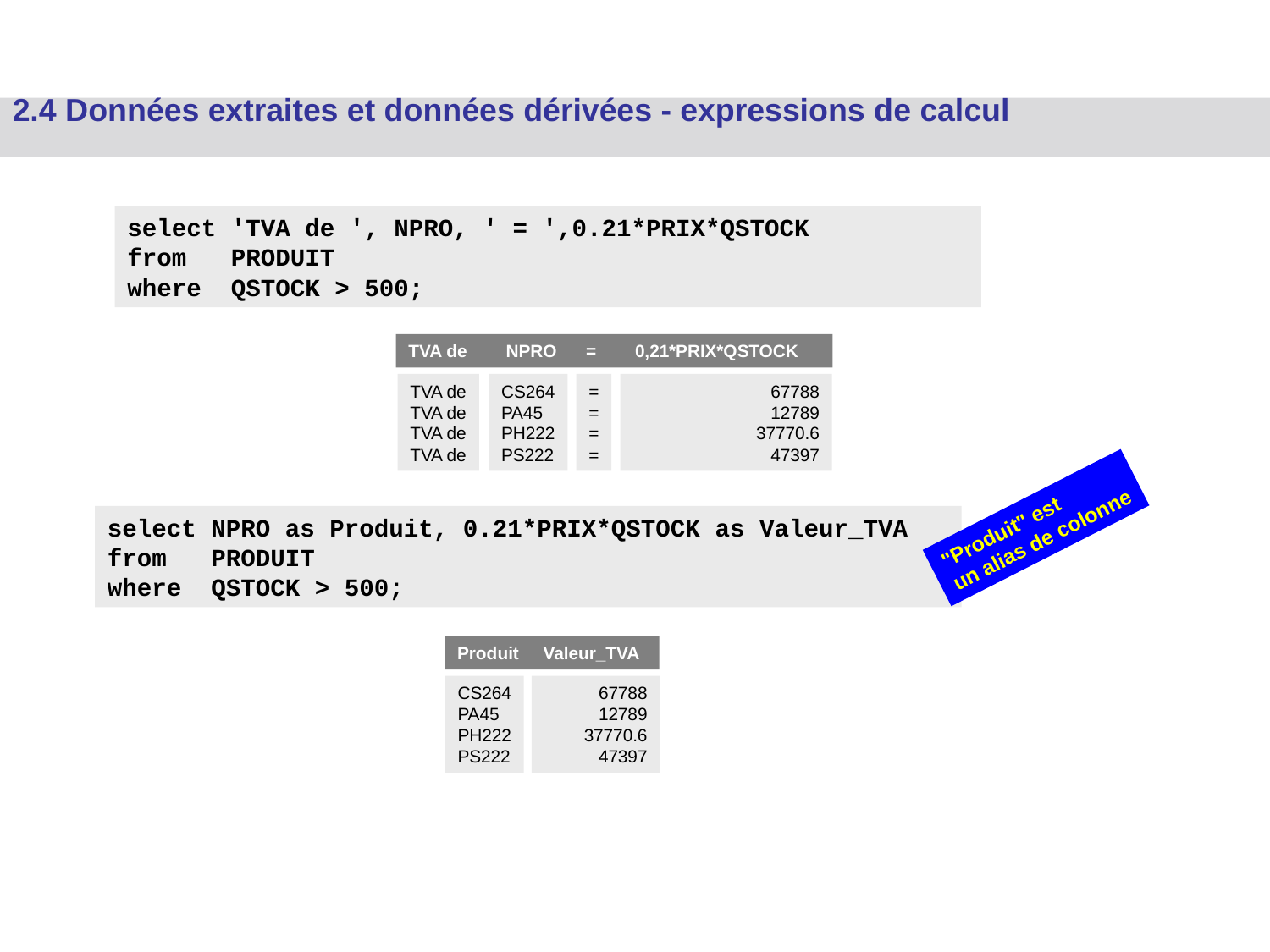

2.4 Données extraites et données dérivées - expressions de calcul

select 'TVA de ', NPRO, ' = ',0.21*PRIX*QSTOCK
from   PRODUIT
where  QSTOCK > 500;
TVA de        NPRO      =        0,21*PRIX*QSTOCK
TVA de
TVA de
TVA de
TVA de
CS264
PA45
PH222
PS222
=
=
=
=
67788
12789
37770.6
47397
"Produit" est
un alias de colonne
select NPRO as Produit, 0.21*PRIX*QSTOCK as Valeur_TVA
from   PRODUIT
where  QSTOCK > 500;
Produit     Valeur_TVA
CS264
PA45
PH222
PS222
67788
12789
37770.6
47397